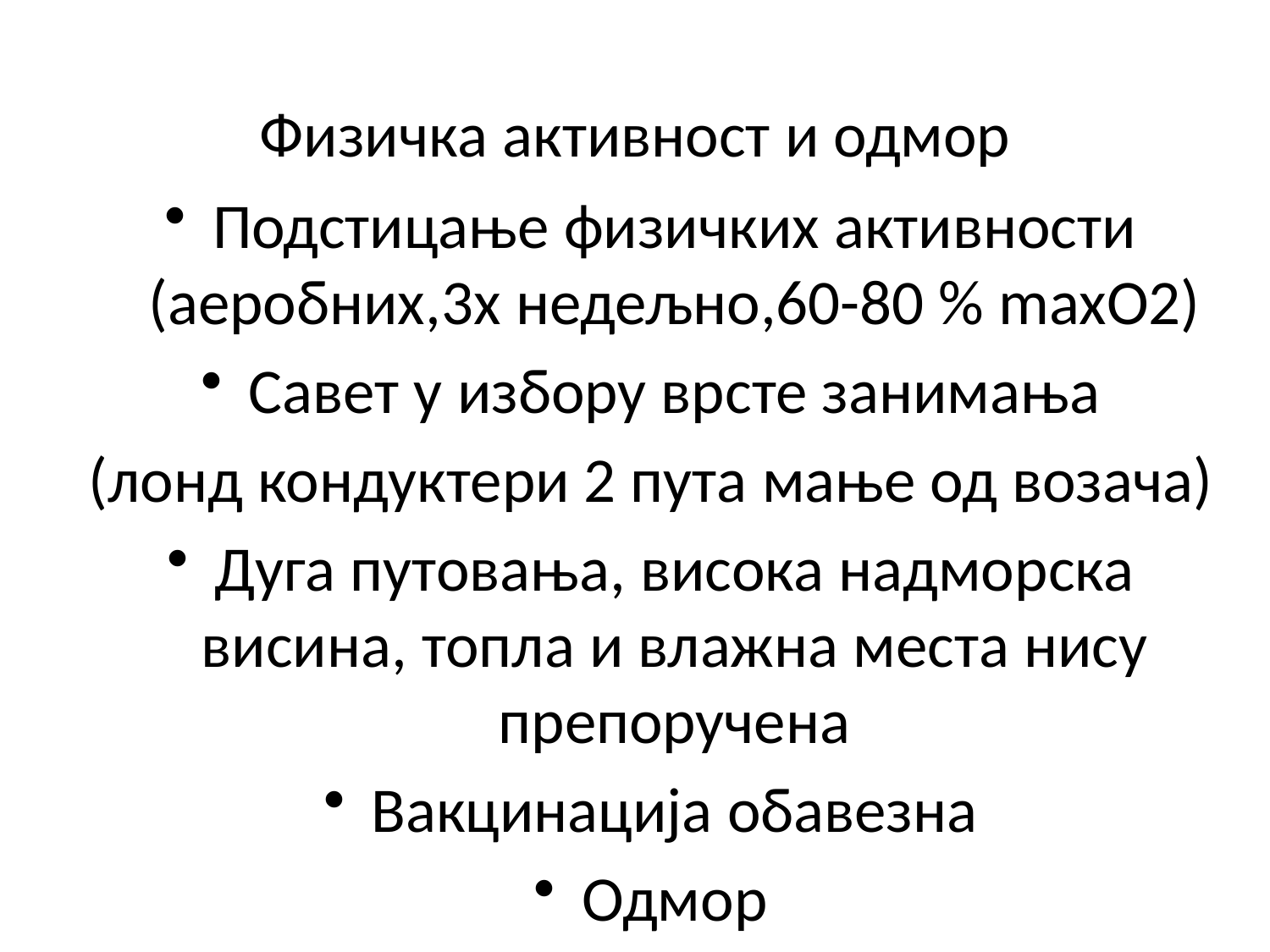

# Физичка активност и одмор
Подстицање физичких активности (аеробних,3x недељно,60-80 % maxO2)
Савет у избору врсте занимања
(лонд кондуктери 2 пута мање од возача)
Дуга путовања, висока надморска висина, топла и влажна места нису препоручена
Вакцинација обавезна
Одмор